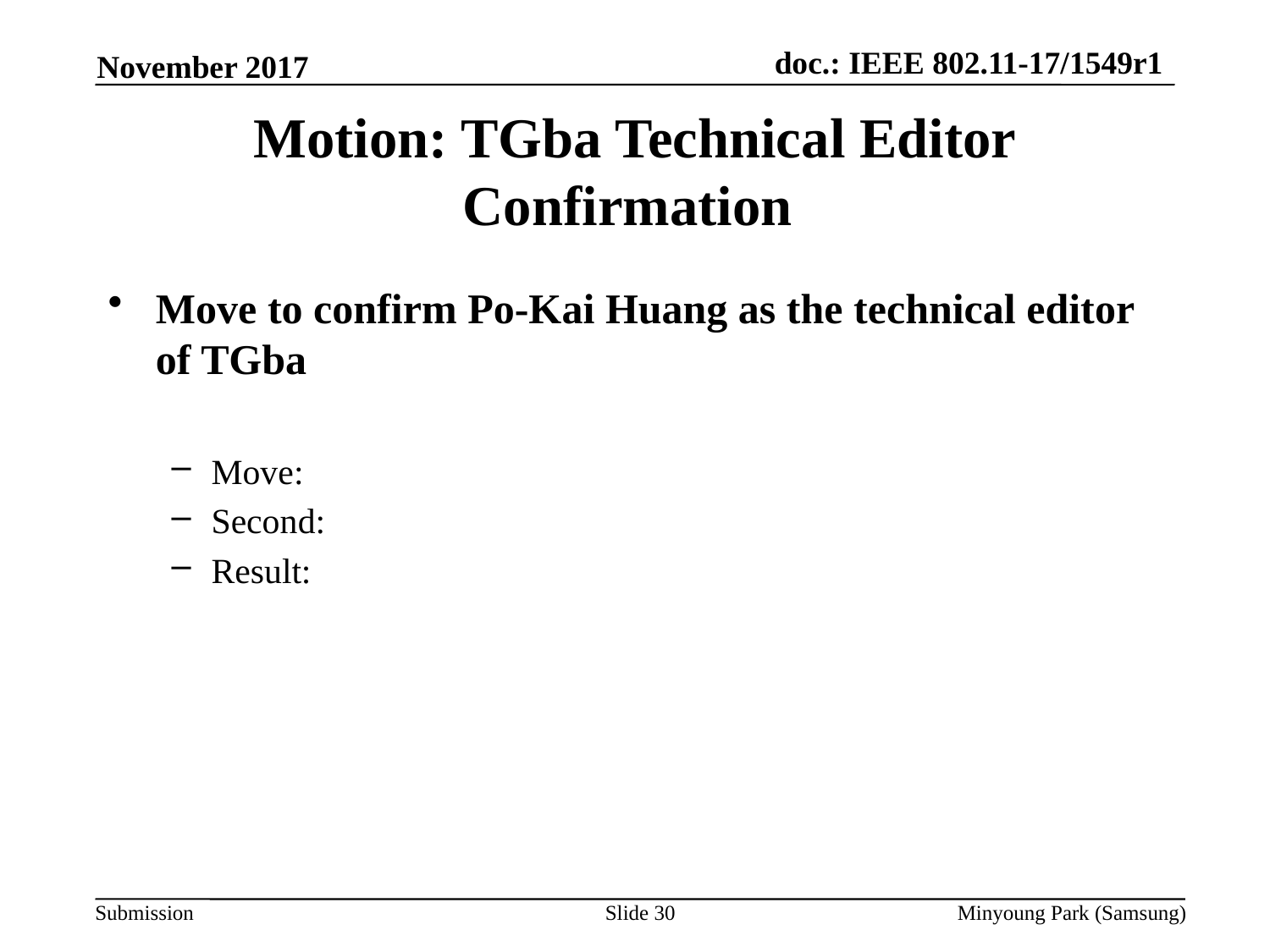

November 2017
# Motion: TGba Technical Editor Confirmation
Move to confirm Po-Kai Huang as the technical editor of TGba

Move:
Second:
Result:
Slide 30
Minyoung Park (Samsung)